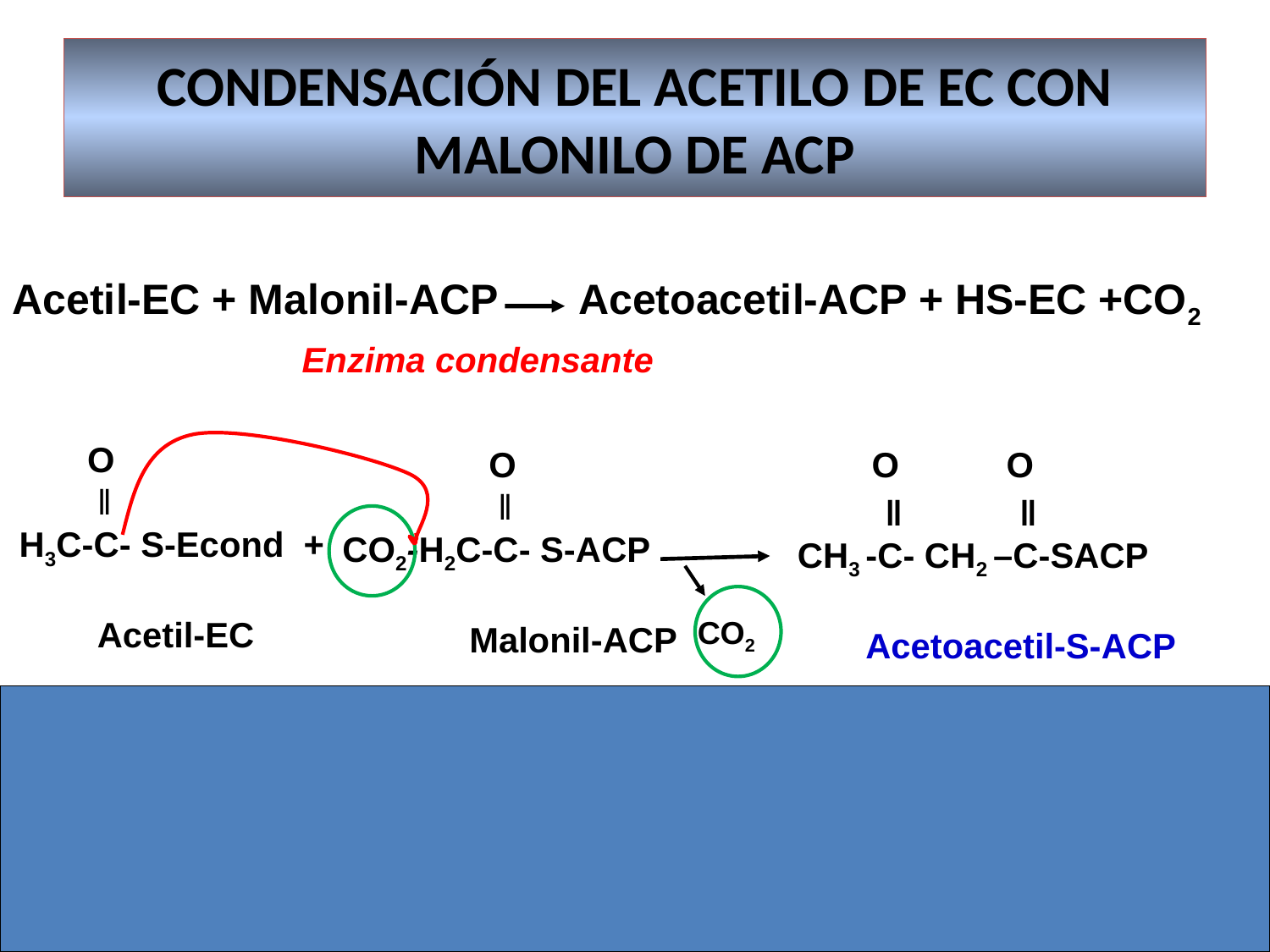

# CONDENSACIÓN DEL ACETILO DE EC CON MALONILO DE ACP
Acetil-EC + Malonil-ACP       Acetoacetil-ACP + HS-EC +CO2	 	   Enzima condensante

       O
        ‖
H3C-C- S-Econd  +

        Acetil-EC

	   O
                 ‖
 CO2-H2C-C- S-ACP
			 Malonil-ACP
             O           O
         ‖            ‖
CH3 -C- CH2 –C-SACP

       Acetoacetil-S-ACP

CO2

El carboxilo del malonilo se  separa como CO2.
Se separa el acetilo de la enzima condensante y se une al carbono metileno del malonil-ACP.